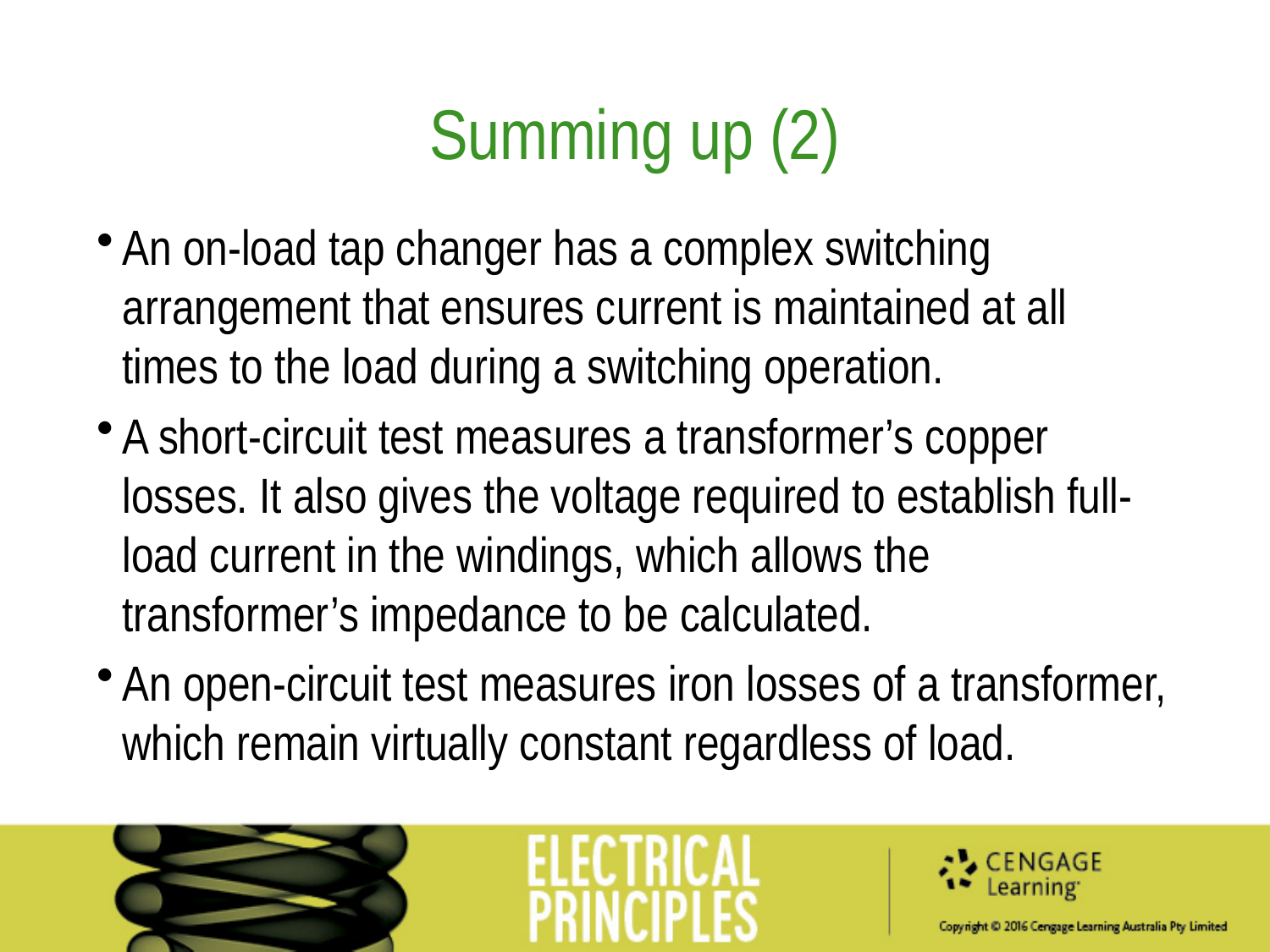

Summing up (2)

An on-load tap changer has a complex switching arrangement that ensures current is maintained at all times to the load during a switching operation.
A short-circuit test measures a transformer’s copper losses. It also gives the voltage required to establish full-load current in the windings, which allows the transformer’s impedance to be calculated.
An open-circuit test measures iron losses of a transformer, which remain virtually constant regardless of load.